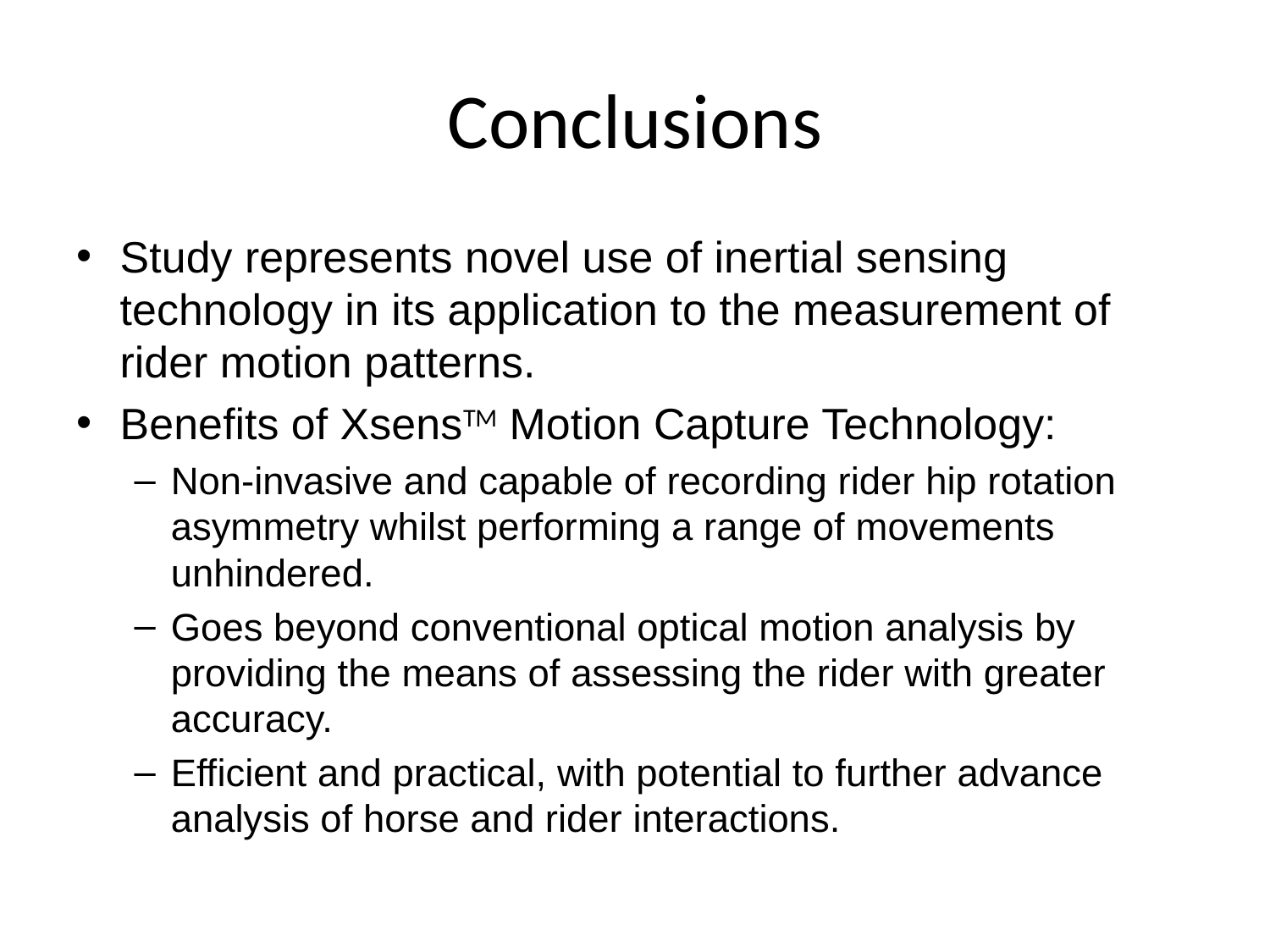

# Conclusions
Study represents novel use of inertial sensing technology in its application to the measurement of rider motion patterns.
Benefits of XsensTM Motion Capture Technology:
Non-invasive and capable of recording rider hip rotation asymmetry whilst performing a range of movements unhindered.
Goes beyond conventional optical motion analysis by providing the means of assessing the rider with greater accuracy.
Efficient and practical, with potential to further advance analysis of horse and rider interactions.